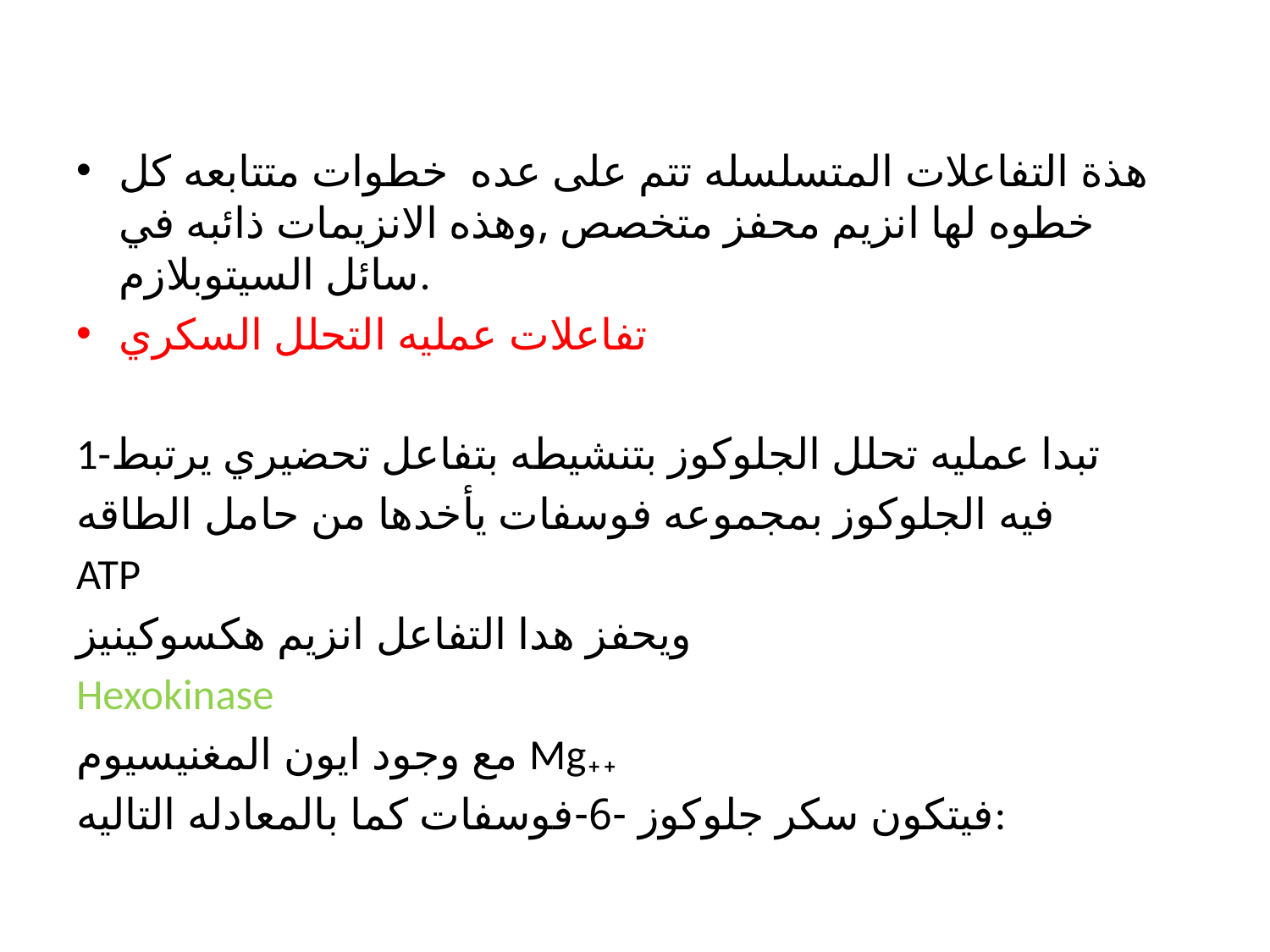

هذة التفاعلات المتسلسله تتم على عده  خطوات متتابعه كل خطوه لها انزيم محفز متخصص ,وهذه الانزيمات ذائبه في سائل السيتوبلازم.
تفاعلات عمليه التحلل السكري

1-تبدا عمليه تحلل الجلوكوز بتنشيطه بتفاعل تحضيري يرتبط
فيه الجلوكوز بمجموعه فوسفات يأخدها من حامل الطاقه
ATP
ويحفز هدا التفاعل انزيم هكسوكينيز
Hexokinase
مع وجود ايون المغنيسيوم Mg₊₊
فيتكون سكر جلوكوز -6-فوسفات كما بالمعادله التاليه: